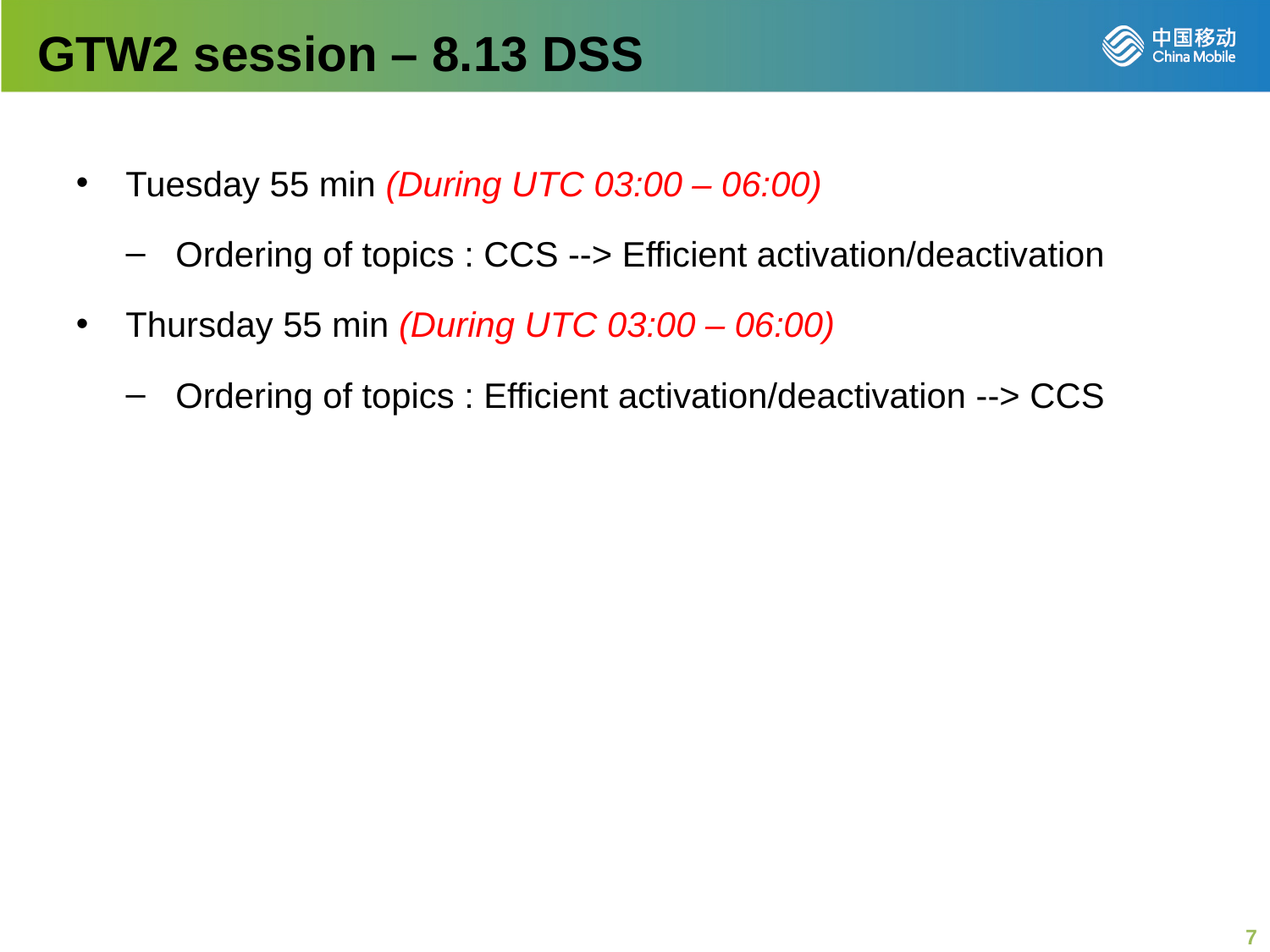

GTW2 session – 8.13 DSS
Tuesday 55 min (During UTC 03:00 – 06:00)
Ordering of topics : CCS --> Efficient activation/deactivation
Thursday 55 min (During UTC 03:00 – 06:00)
Ordering of topics : Efficient activation/deactivation --> CCS